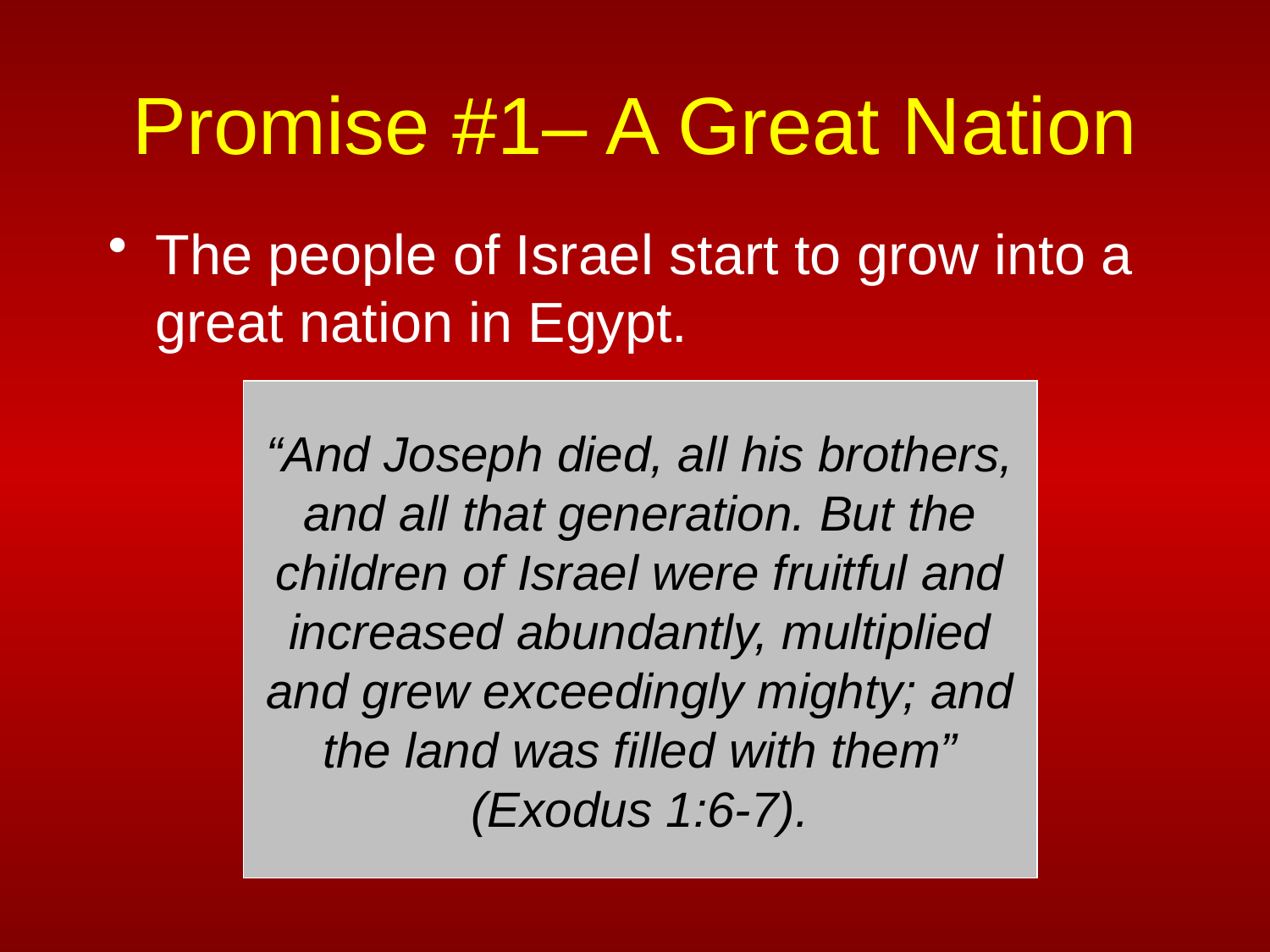

# Promise #1– A Great Nation
The people of Israel start to grow into a great nation in Egypt.
“And Joseph died, all his brothers, and all that generation. But the children of Israel were fruitful and increased abundantly, multiplied and grew exceedingly mighty; and the land was filled with them” (Exodus 1:6-7).